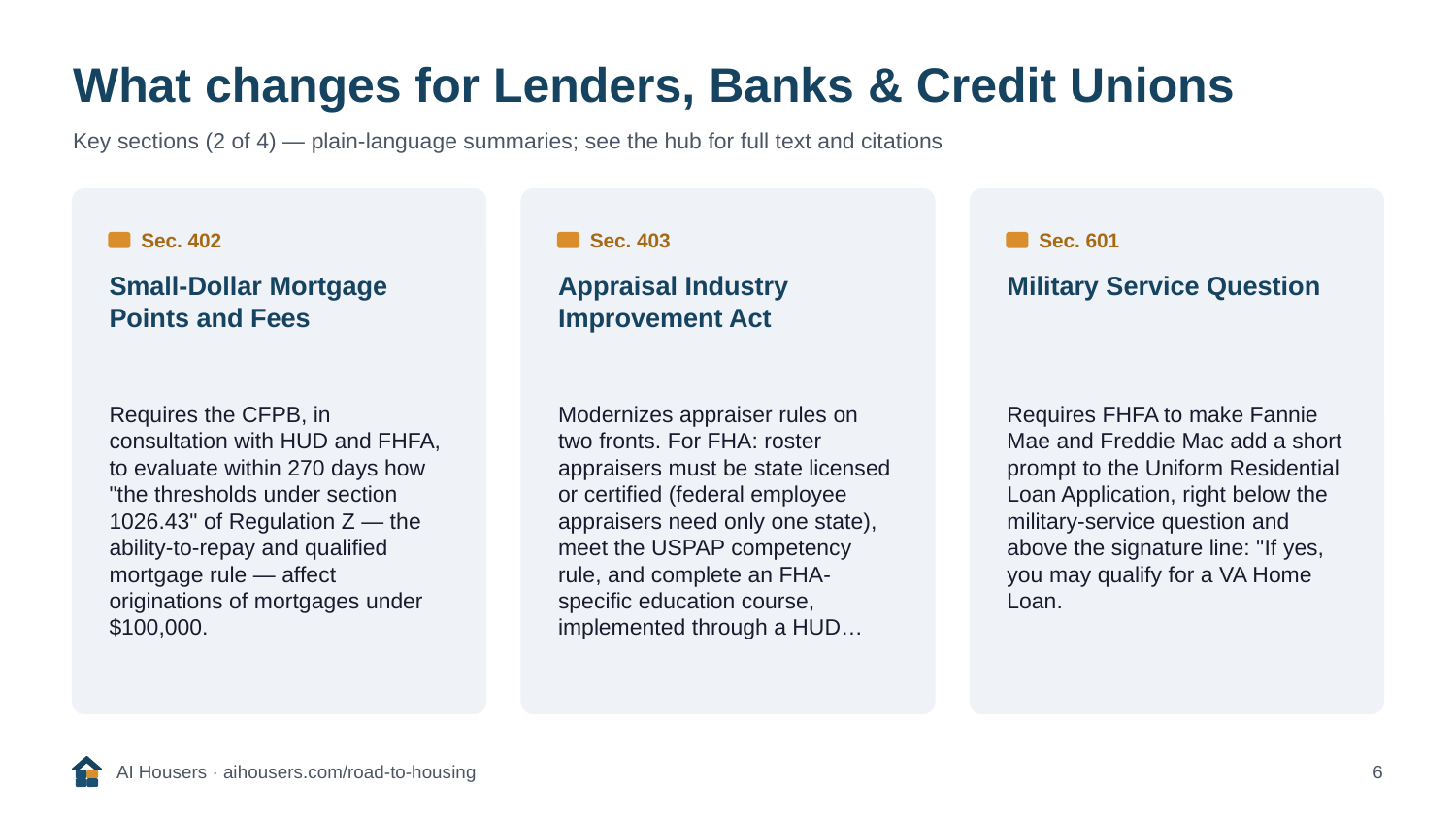

What changes for Lenders, Banks & Credit Unions
Key sections (2 of 4) — plain-language summaries; see the hub for full text and citations

Sec. 402
Sec. 403
Sec. 601

Small-Dollar Mortgage Points and Fees
Appraisal Industry Improvement Act
Military Service Question
Requires the CFPB, in consultation with HUD and FHFA, to evaluate within 270 days how "the thresholds under section 1026.43" of Regulation Z — the ability-to-repay and qualified mortgage rule — affect originations of mortgages under $100,000.
Modernizes appraiser rules on two fronts. For FHA: roster appraisers must be state licensed or certified (federal employee appraisers need only one state), meet the USPAP competency rule, and complete an FHA-specific education course, implemented through a HUD…
Requires FHFA to make Fannie Mae and Freddie Mac add a short prompt to the Uniform Residential Loan Application, right below the military-service question and above the signature line: "If yes, you may qualify for a VA Home Loan.
AI Housers · aihousers.com/road-to-housing
6